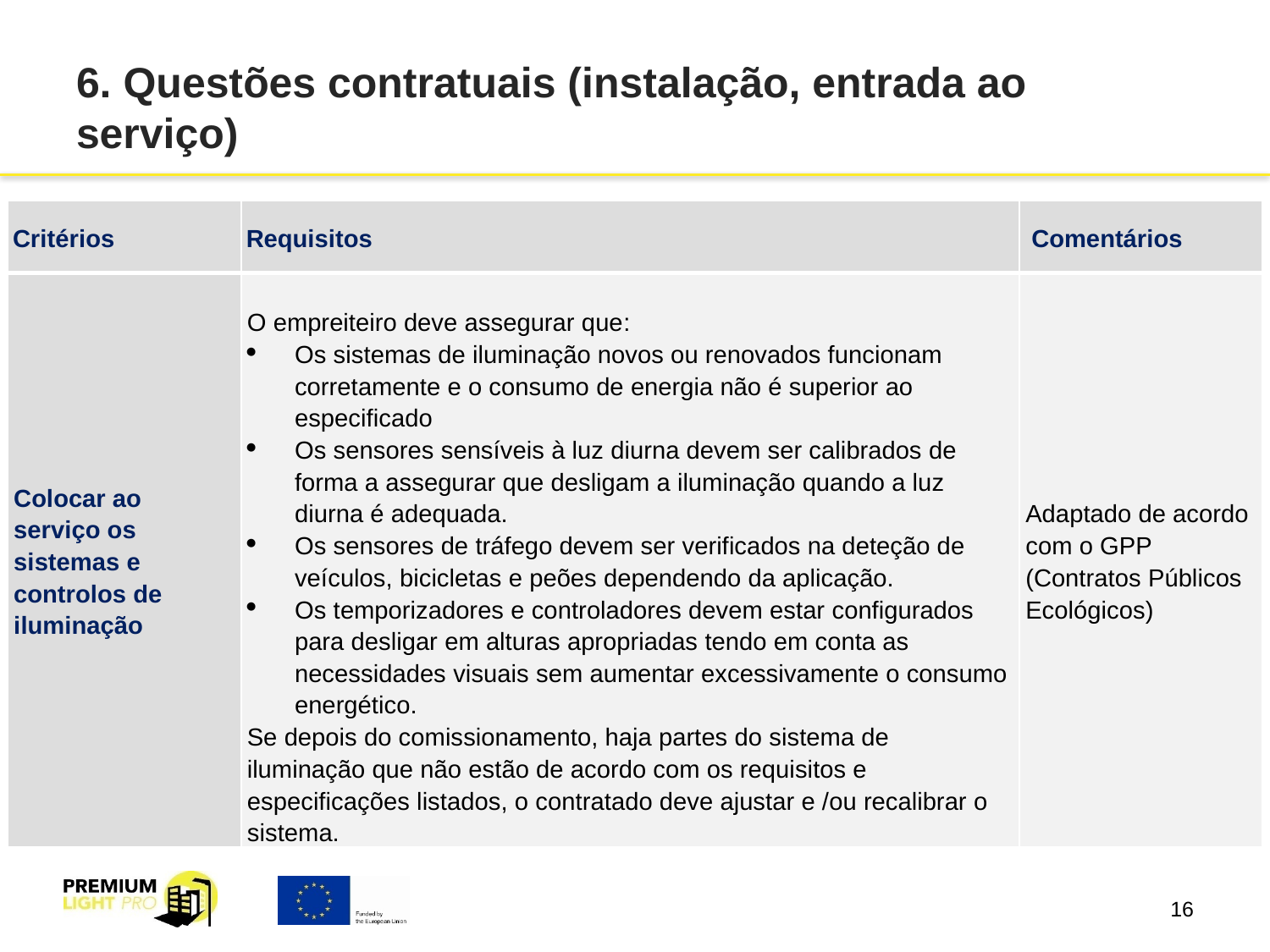

# 6. Questões contratuais (instalação, entrada ao serviço)
| Critérios | Requisitos | Comentários |
| --- | --- | --- |
| Colocar ao serviço os sistemas e controlos de iluminação | O empreiteiro deve assegurar que: Os sistemas de iluminação novos ou renovados funcionam corretamente e o consumo de energia não é superior ao especificado Os sensores sensíveis à luz diurna devem ser calibrados de forma a assegurar que desligam a iluminação quando a luz diurna é adequada. Os sensores de tráfego devem ser verificados na deteção de veículos, bicicletas e peões dependendo da aplicação. Os temporizadores e controladores devem estar configurados para desligar em alturas apropriadas tendo em conta as necessidades visuais sem aumentar excessivamente o consumo energético. Se depois do comissionamento, haja partes do sistema de iluminação que não estão de acordo com os requisitos e especificações listados, o contratado deve ajustar e /ou recalibrar o sistema. | Adaptado de acordo com o GPP (Contratos Públicos Ecológicos) |